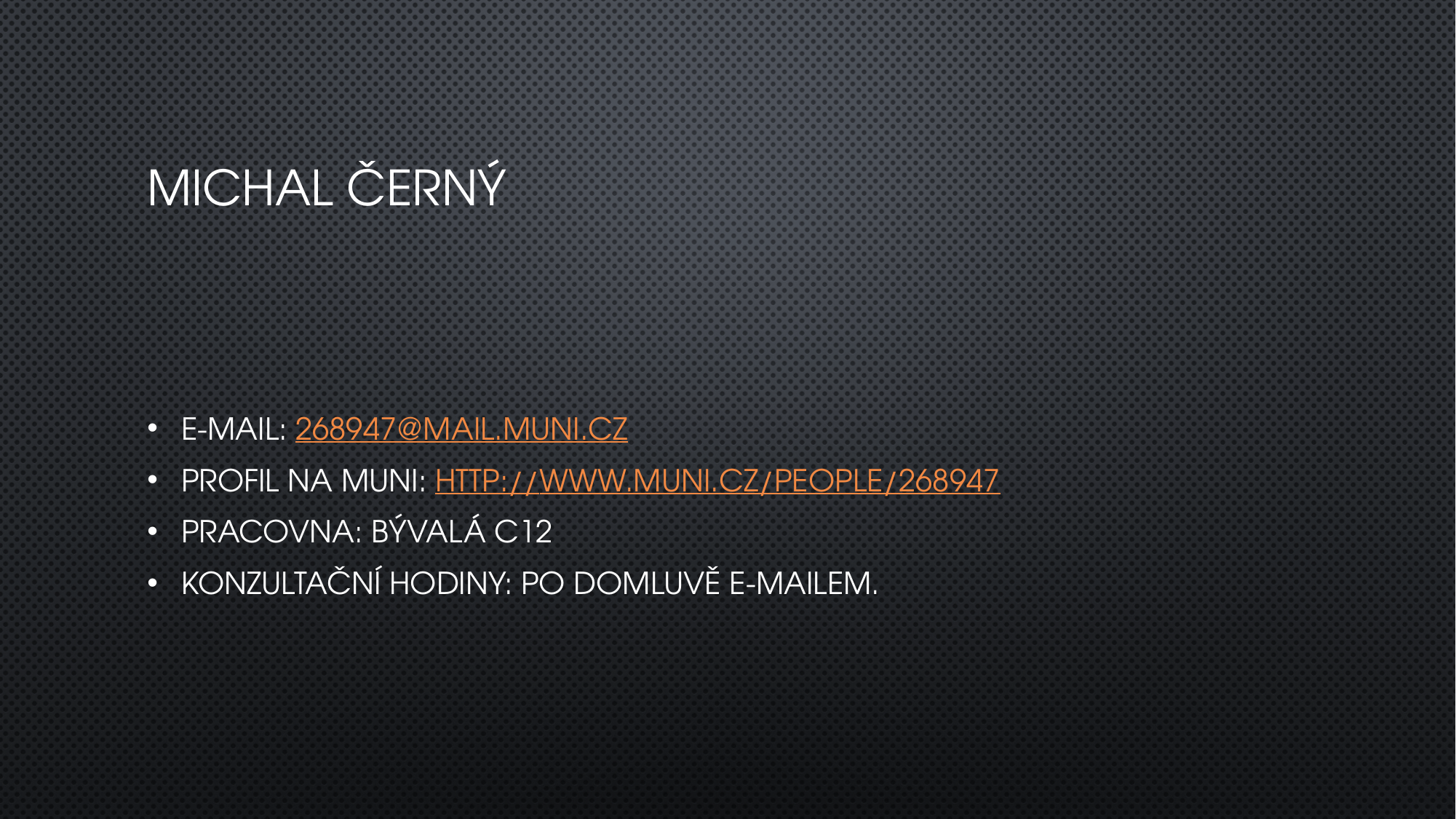

# Michal Černý
E-mail: 268947@mail.muni.cz
Profil na Muni: http://www.muni.cz/people/268947
Pracovna: Bývalá C12
Konzultační hodiny: po domluvě e-mailem.